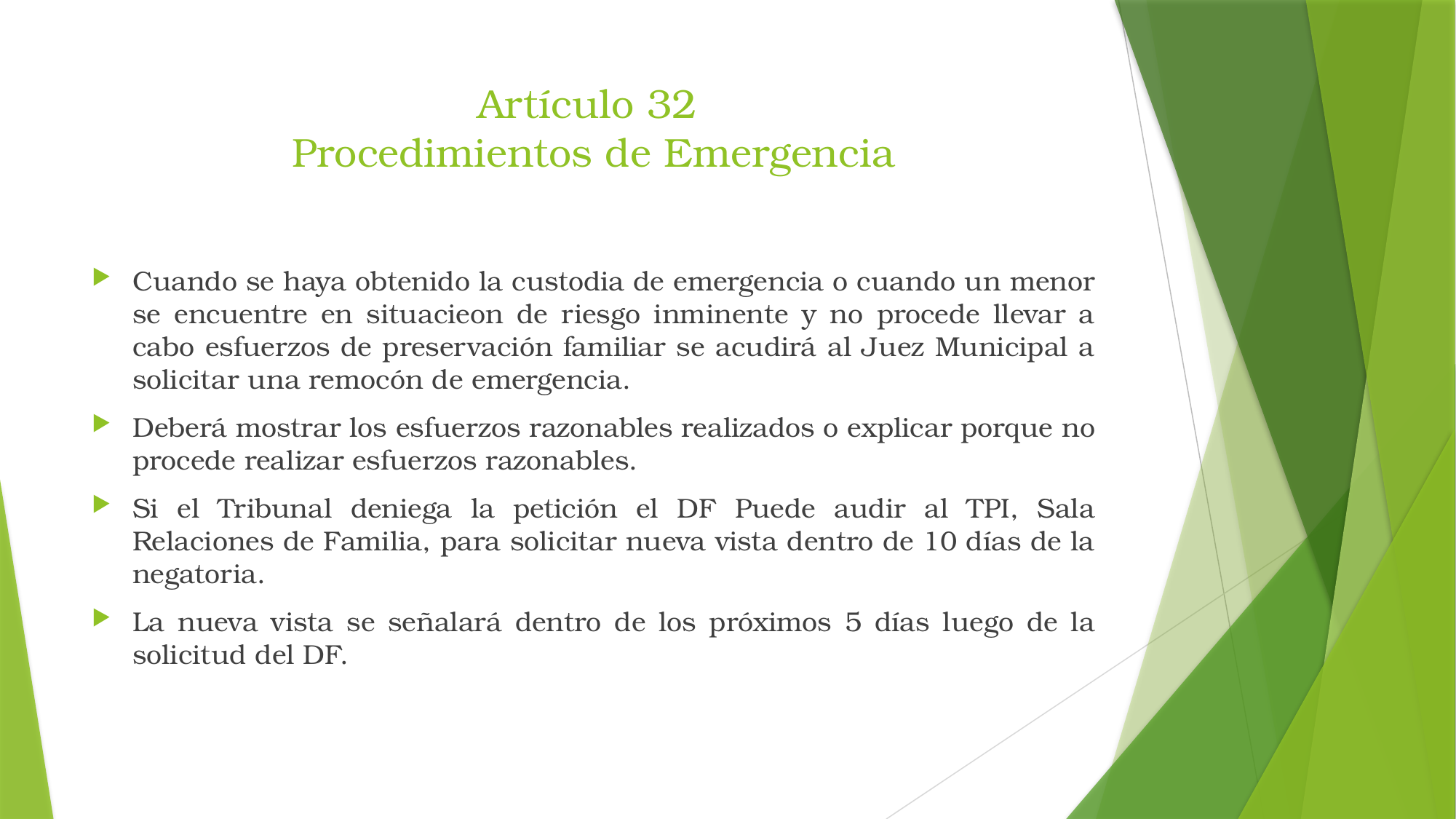

# Artículo 32 Procedimientos de Emergencia
Cuando se haya obtenido la custodia de emergencia o cuando un menor se encuentre en situacieon de riesgo inminente y no procede llevar a cabo esfuerzos de preservación familiar se acudirá al Juez Municipal a solicitar una remocón de emergencia.
Deberá mostrar los esfuerzos razonables realizados o explicar porque no procede realizar esfuerzos razonables.
Si el Tribunal deniega la petición el DF Puede audir al TPI, Sala Relaciones de Familia, para solicitar nueva vista dentro de 10 días de la negatoria.
La nueva vista se señalará dentro de los próximos 5 días luego de la solicitud del DF.